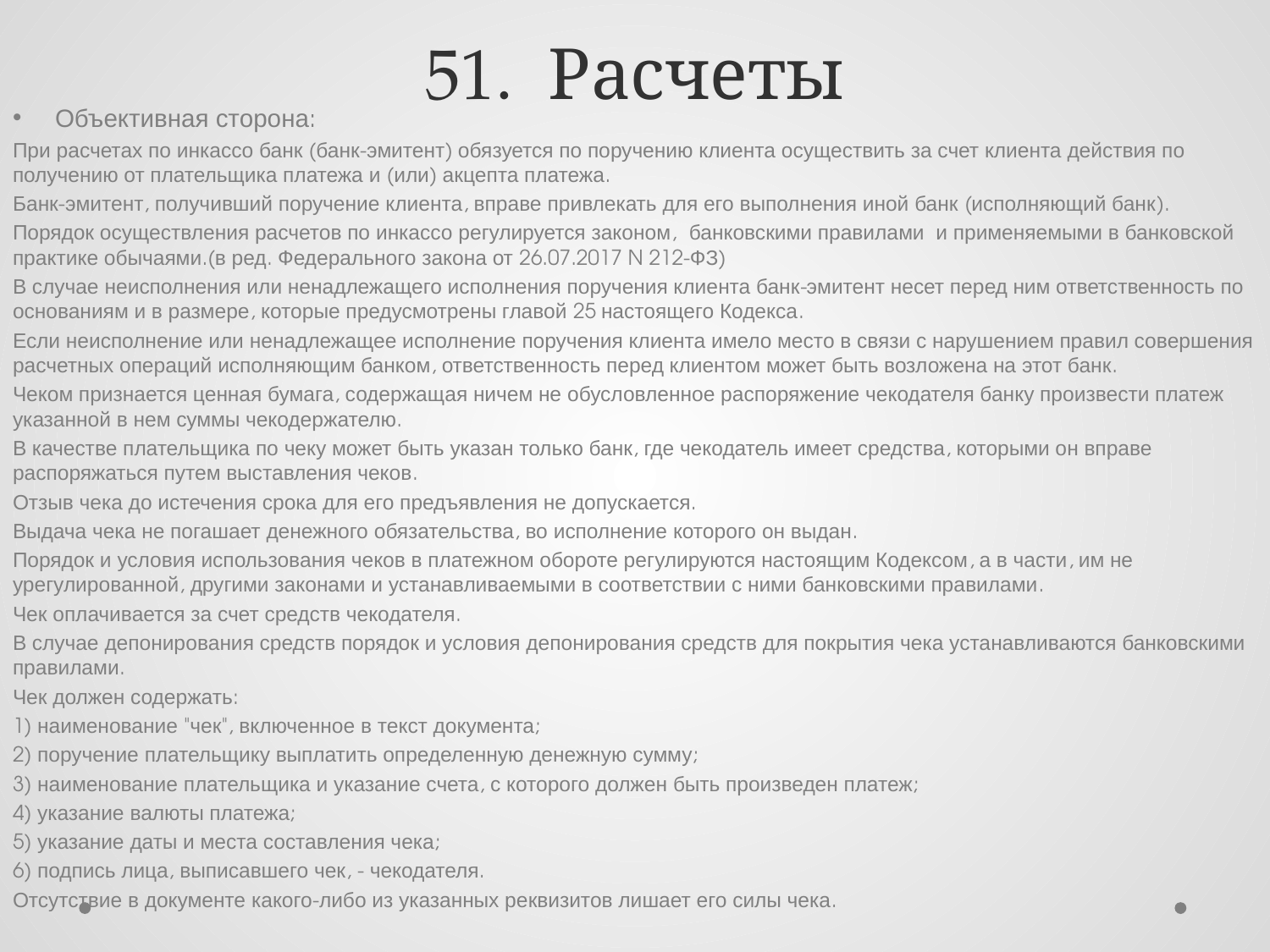

# 51.  Расчеты
Объективная сторона:
При расчетах по инкассо банк (банк-эмитент) обязуется по поручению клиента осуществить за счет клиента действия по получению от плательщика платежа и (или) акцепта платежа.
Банк-эмитент, получивший поручение клиента, вправе привлекать для его выполнения иной банк (исполняющий банк).
Порядок осуществления расчетов по инкассо регулируется законом,  банковскими правилами  и применяемыми в банковской практике обычаями.(в ред. Федерального закона от 26.07.2017 N 212-ФЗ)
В случае неисполнения или ненадлежащего исполнения поручения клиента банк-эмитент несет перед ним ответственность по основаниям и в размере, которые предусмотрены главой 25 настоящего Кодекса.
Если неисполнение или ненадлежащее исполнение поручения клиента имело место в связи с нарушением правил совершения расчетных операций исполняющим банком, ответственность перед клиентом может быть возложена на этот банк.
Чеком признается ценная бумага, содержащая ничем не обусловленное распоряжение чекодателя банку произвести платеж указанной в нем суммы чекодержателю.
В качестве плательщика по чеку может быть указан только банк, где чекодатель имеет средства, которыми он вправе распоряжаться путем выставления чеков.
Отзыв чека до истечения срока для его предъявления не допускается.
Выдача чека не погашает денежного обязательства, во исполнение которого он выдан.
Порядок и условия использования чеков в платежном обороте регулируются настоящим Кодексом, а в части, им не урегулированной, другими законами и устанавливаемыми в соответствии с ними банковскими правилами.
Чек оплачивается за счет средств чекодателя.
В случае депонирования средств порядок и условия депонирования средств для покрытия чека устанавливаются банковскими правилами.
Чек должен содержать:
1) наименование "чек", включенное в текст документа;
2) поручение плательщику выплатить определенную денежную сумму;
3) наименование плательщика и указание счета, с которого должен быть произведен платеж;
4) указание валюты платежа;
5) указание даты и места составления чека;
6) подпись лица, выписавшего чек, - чекодателя.
Отсутствие в документе какого-либо из указанных реквизитов лишает его силы чека.